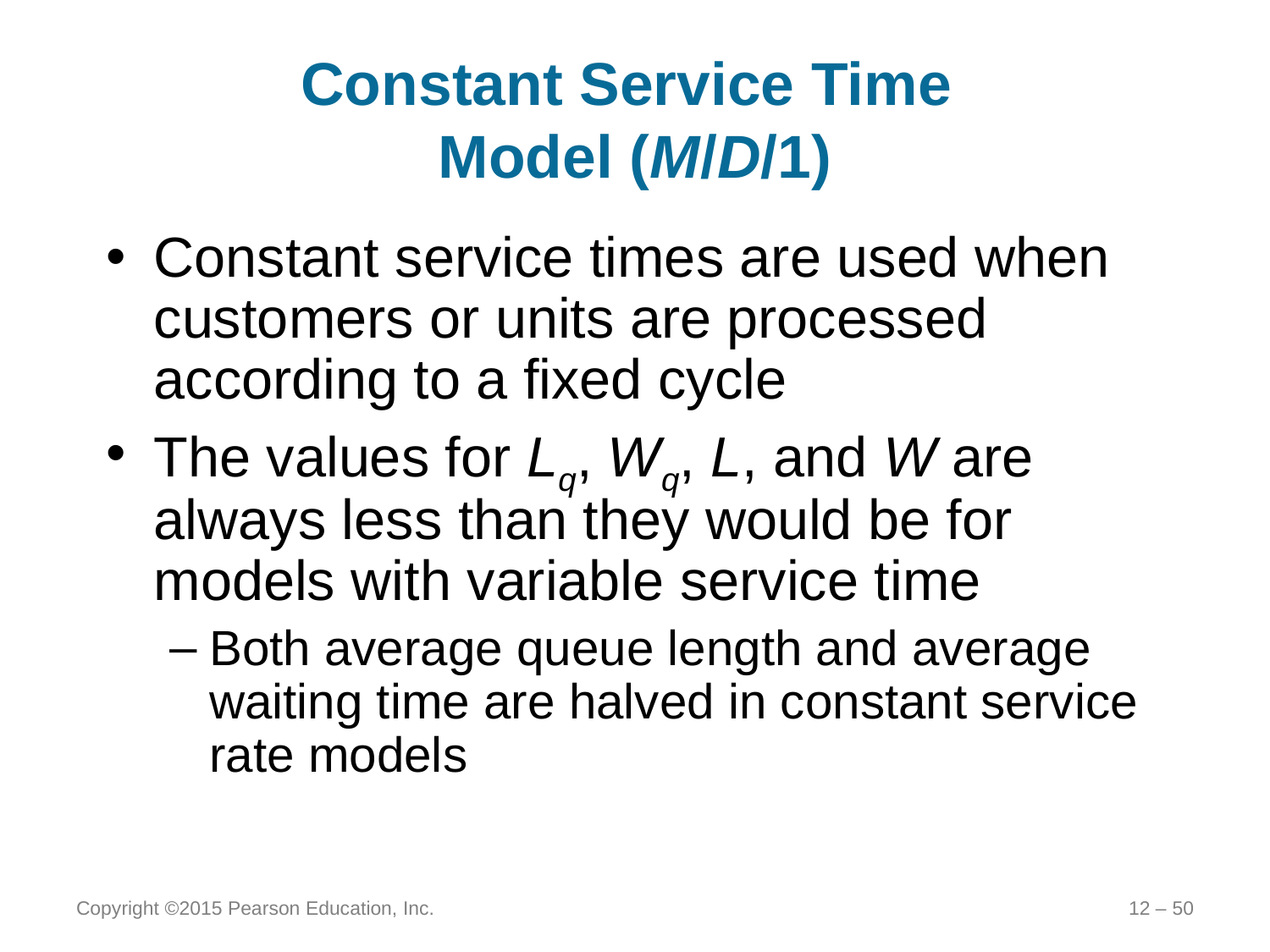

# Constant Service Time Model (M/D/1)
Constant service times are used when customers or units are processed according to a fixed cycle
The values for Lq, Wq, L, and W are always less than they would be for models with variable service time
Both average queue length and average waiting time are halved in constant service rate models
Copyright ©2015 Pearson Education, Inc.
12 – 50